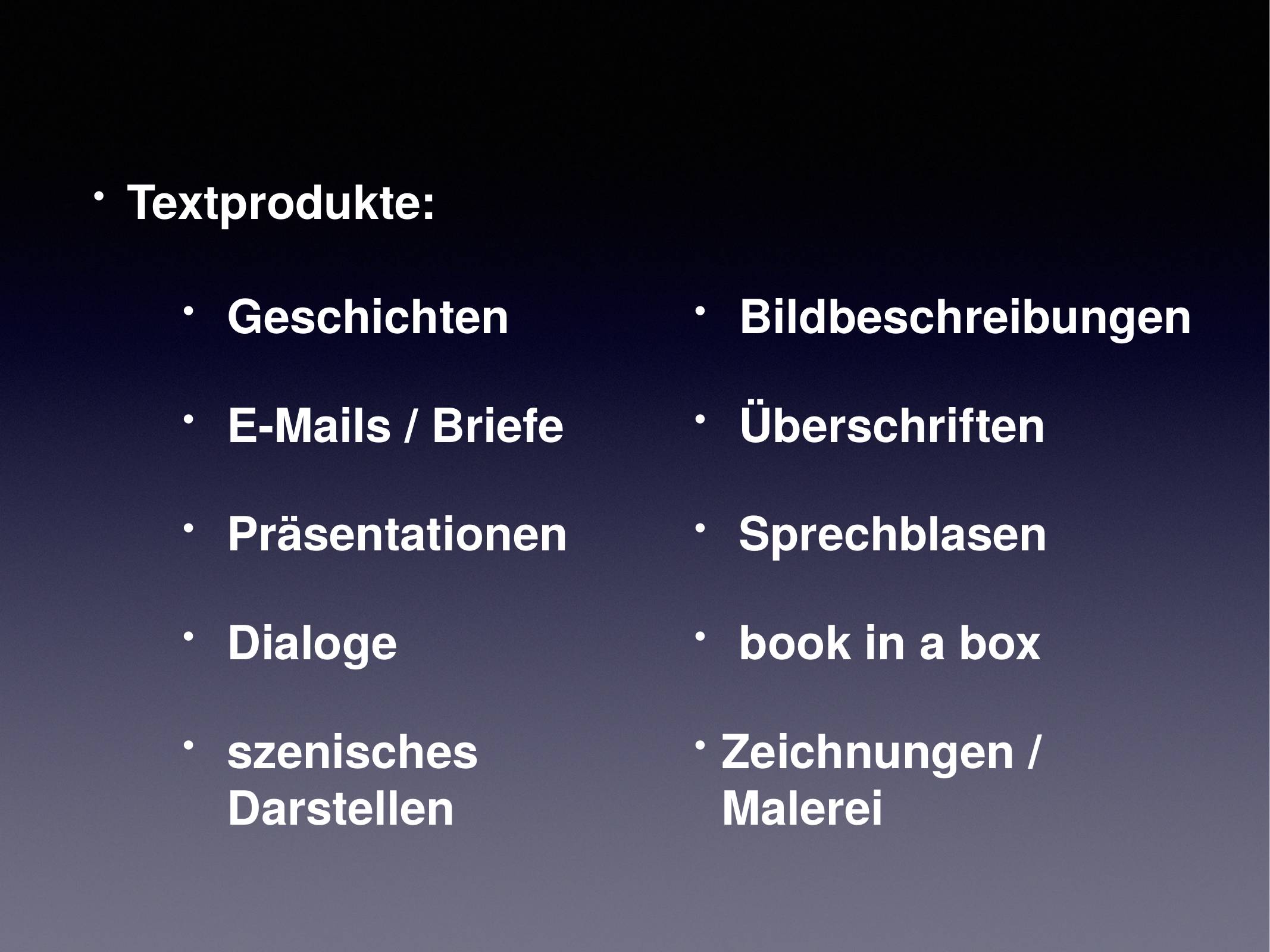

#
Textprodukte:
Geschichten
E-Mails / Briefe
Präsentationen
Dialoge
szenisches Darstellen
Bildbeschreibungen
Überschriften
Sprechblasen
book in a box
Zeichnungen / Malerei